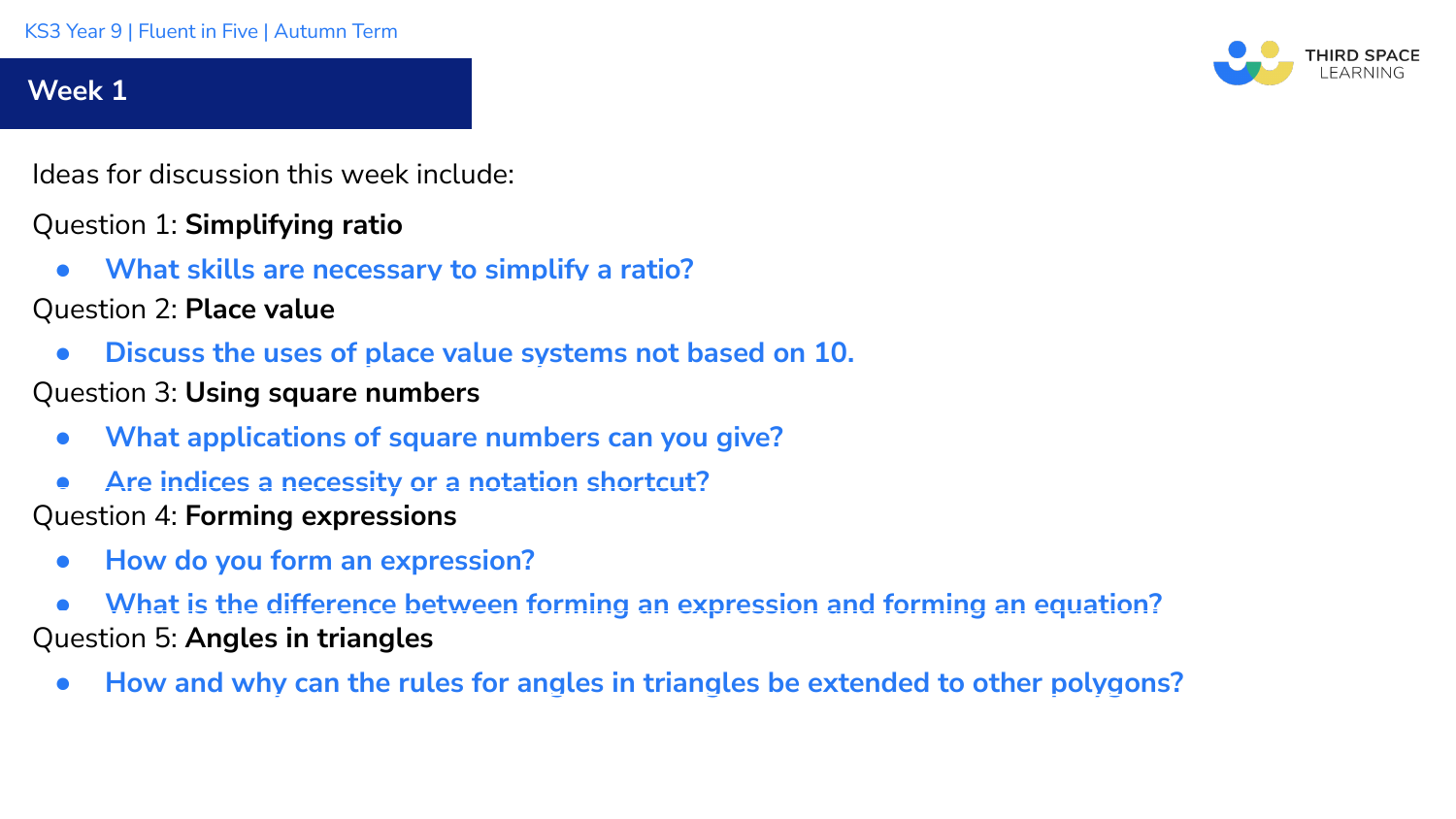

Week 1
| Ideas for discussion this week include: |
| --- |
| Question 1: Simplifying ratio What skills are necessary to simplify a ratio? |
| Question 2: Place value Discuss the uses of place value systems not based on 10. |
| Question 3: Using square numbers What applications of square numbers can you give? Are indices a necessity or a notation shortcut? |
| Question 4: Forming expressions How do you form an expression? What is the difference between forming an expression and forming an equation? |
| Question 5: Angles in triangles How and why can the rules for angles in triangles be extended to other polygons? |